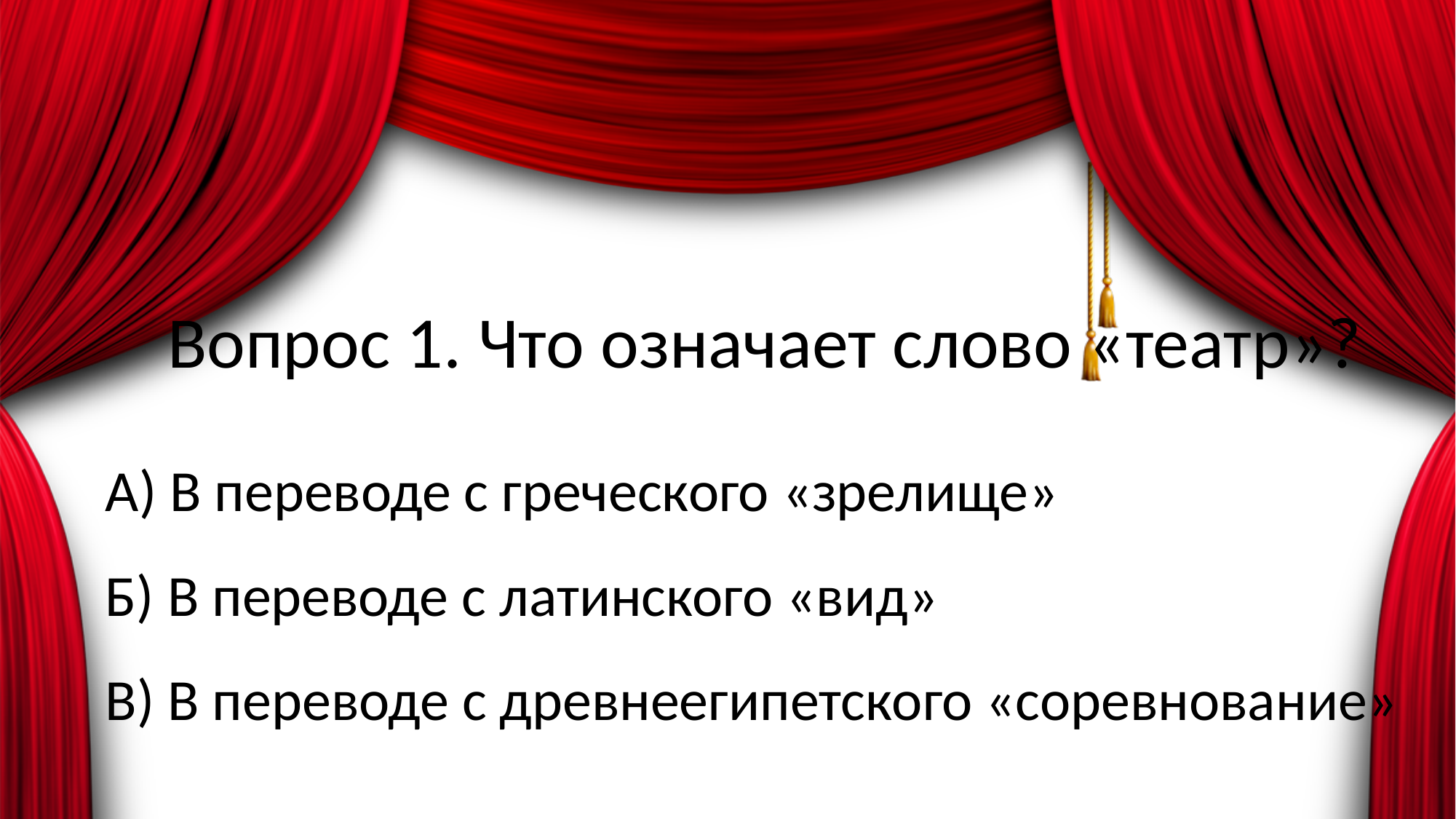

# Вопрос 1. Что означает слово «театр»?
А) В переводе с греческого «зрелище»
Б) В переводе с латинского «вид»
В) В переводе с древнеегипетского «соревнование»